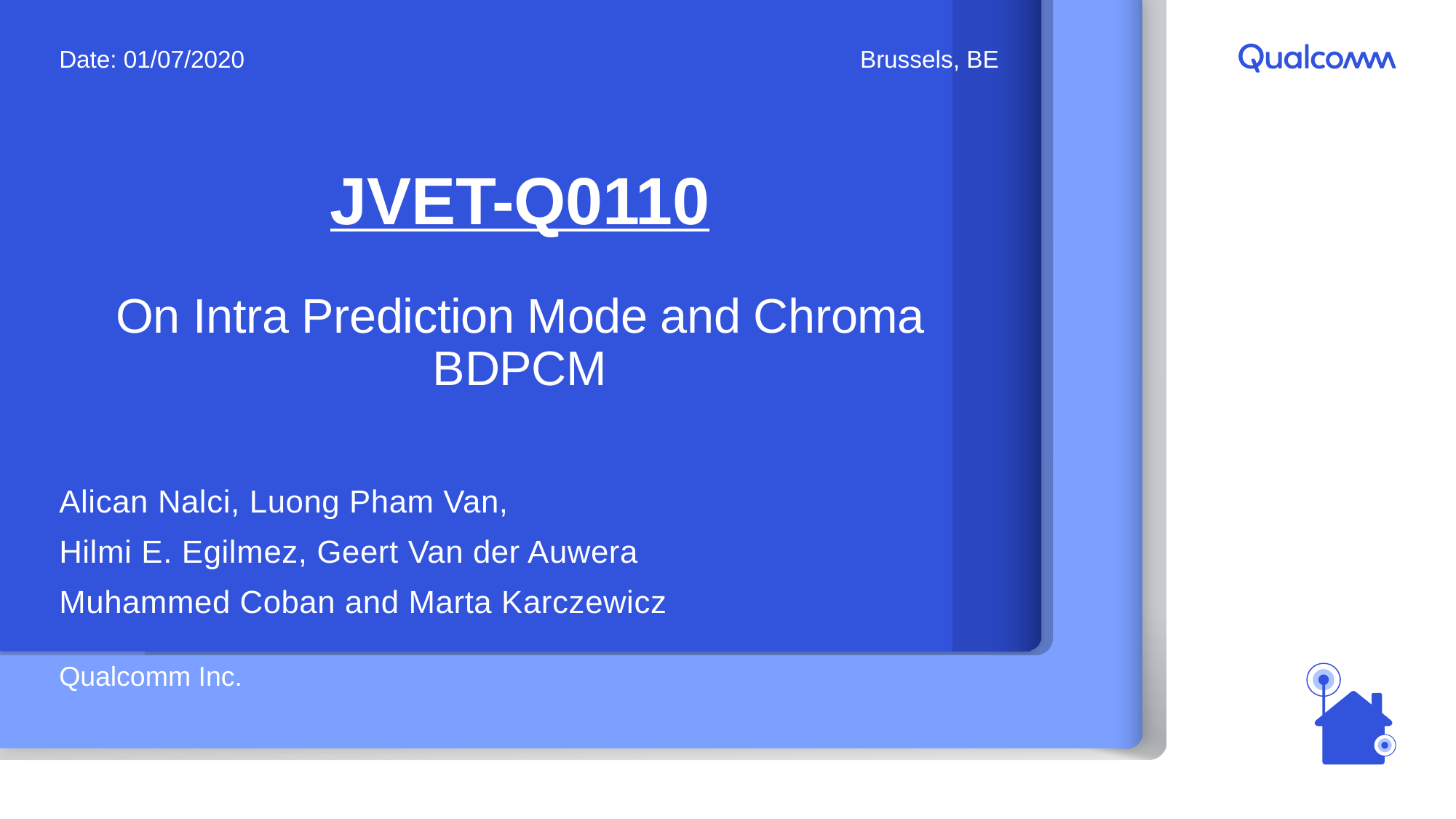

Brussels, BE
Date: 01/07/2020
# JVET-Q0110 On Intra Prediction Mode and Chroma BDPCM
Alican Nalci, Luong Pham Van,
Hilmi E. Egilmez, Geert Van der Auwera
Muhammed Coban and Marta Karczewicz

Qualcomm Inc.